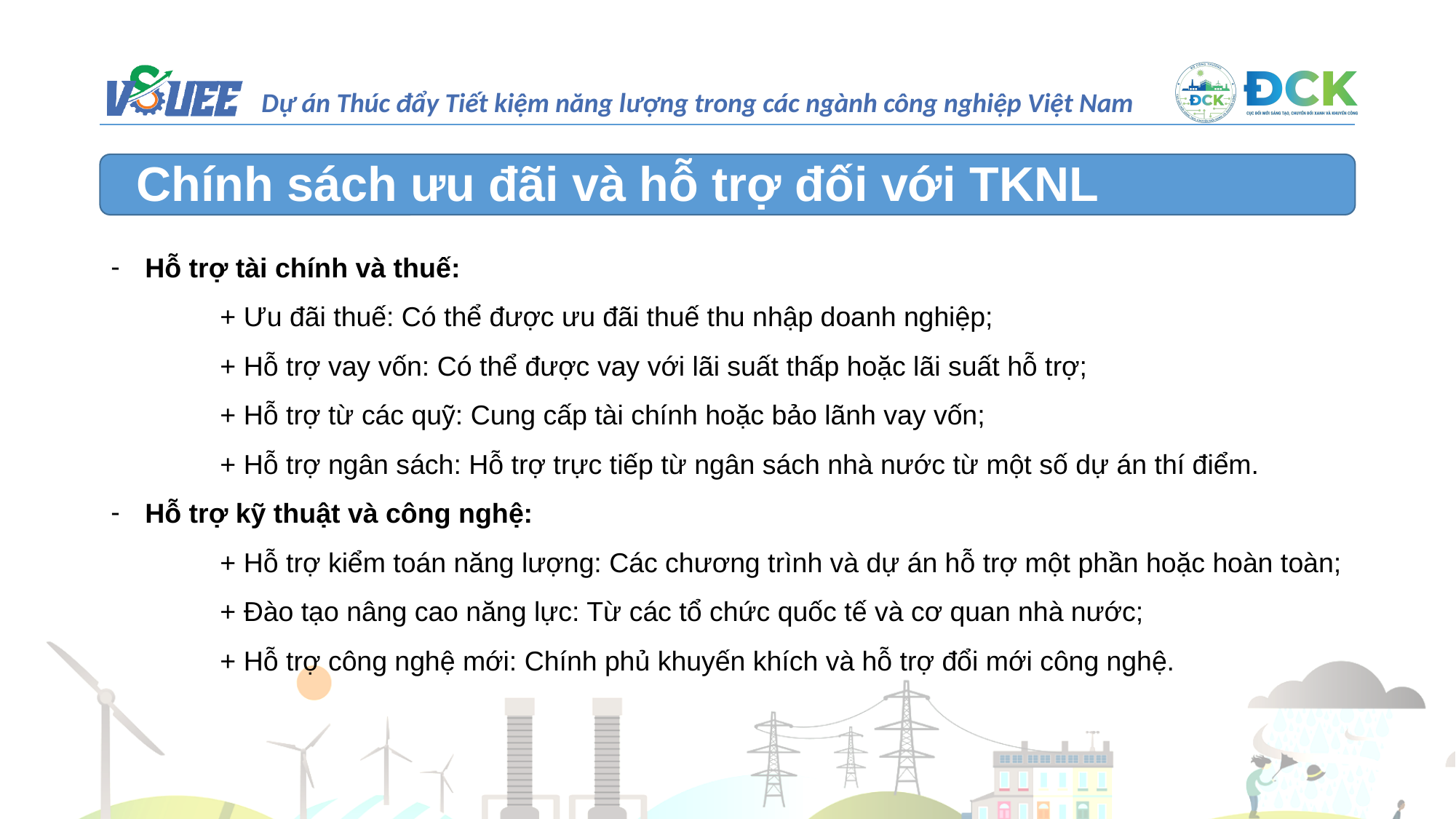

Chính sách ưu đãi và hỗ trợ đối với TKNL
Hỗ trợ tài chính và thuế:
	+ Ưu đãi thuế: Có thể được ưu đãi thuế thu nhập doanh nghiệp;
	+ Hỗ trợ vay vốn: Có thể được vay với lãi suất thấp hoặc lãi suất hỗ trợ;
	+ Hỗ trợ từ các quỹ: Cung cấp tài chính hoặc bảo lãnh vay vốn;
	+ Hỗ trợ ngân sách: Hỗ trợ trực tiếp từ ngân sách nhà nước từ một số dự án thí điểm.
Hỗ trợ kỹ thuật và công nghệ:
	+ Hỗ trợ kiểm toán năng lượng: Các chương trình và dự án hỗ trợ một phần hoặc hoàn toàn;
	+ Đào tạo nâng cao năng lực: Từ các tổ chức quốc tế và cơ quan nhà nước;
	+ Hỗ trợ công nghệ mới: Chính phủ khuyến khích và hỗ trợ đổi mới công nghệ.